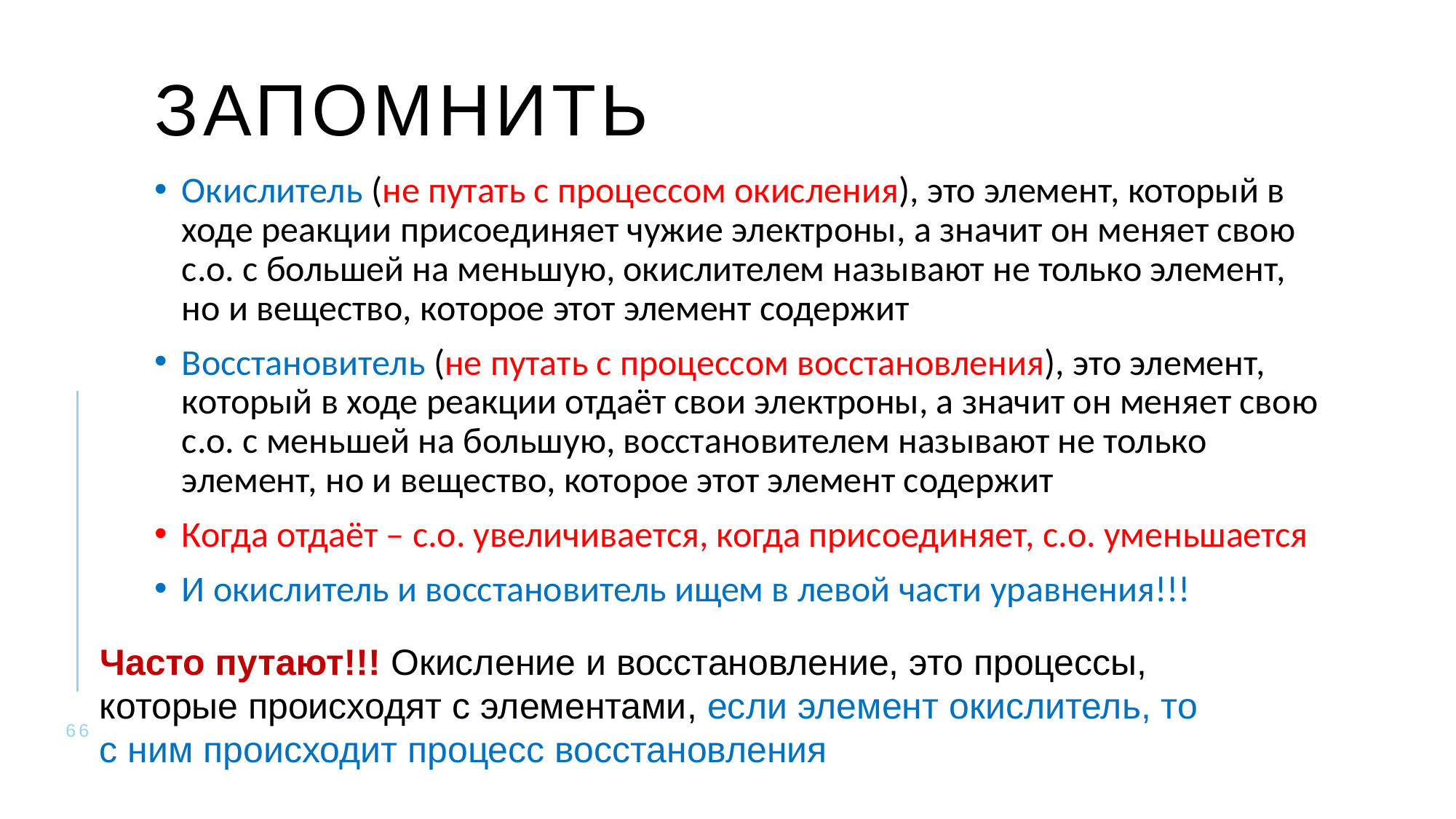

# Запомнить
Окислитель (не путать с процессом окисления), это элемент, который в ходе реакции присоединяет чужие электроны, а значит он меняет свою с.о. с большей на меньшую, окислителем называют не только элемент, но и вещество, которое этот элемент содержит
Восстановитель (не путать с процессом восстановления), это элемент, который в ходе реакции отдаёт свои электроны, а значит он меняет свою с.о. с меньшей на большую, восстановителем называют не только элемент, но и вещество, которое этот элемент содержит
Когда отдаёт – с.о. увеличивается, когда присоединяет, с.о. уменьшается
И окислитель и восстановитель ищем в левой части уравнения!!!

Часто путают!!! Окисление и восстановление, это процессы, которые происходят с элементами, если элемент окислитель, то с ним происходит процесс восстановления
66